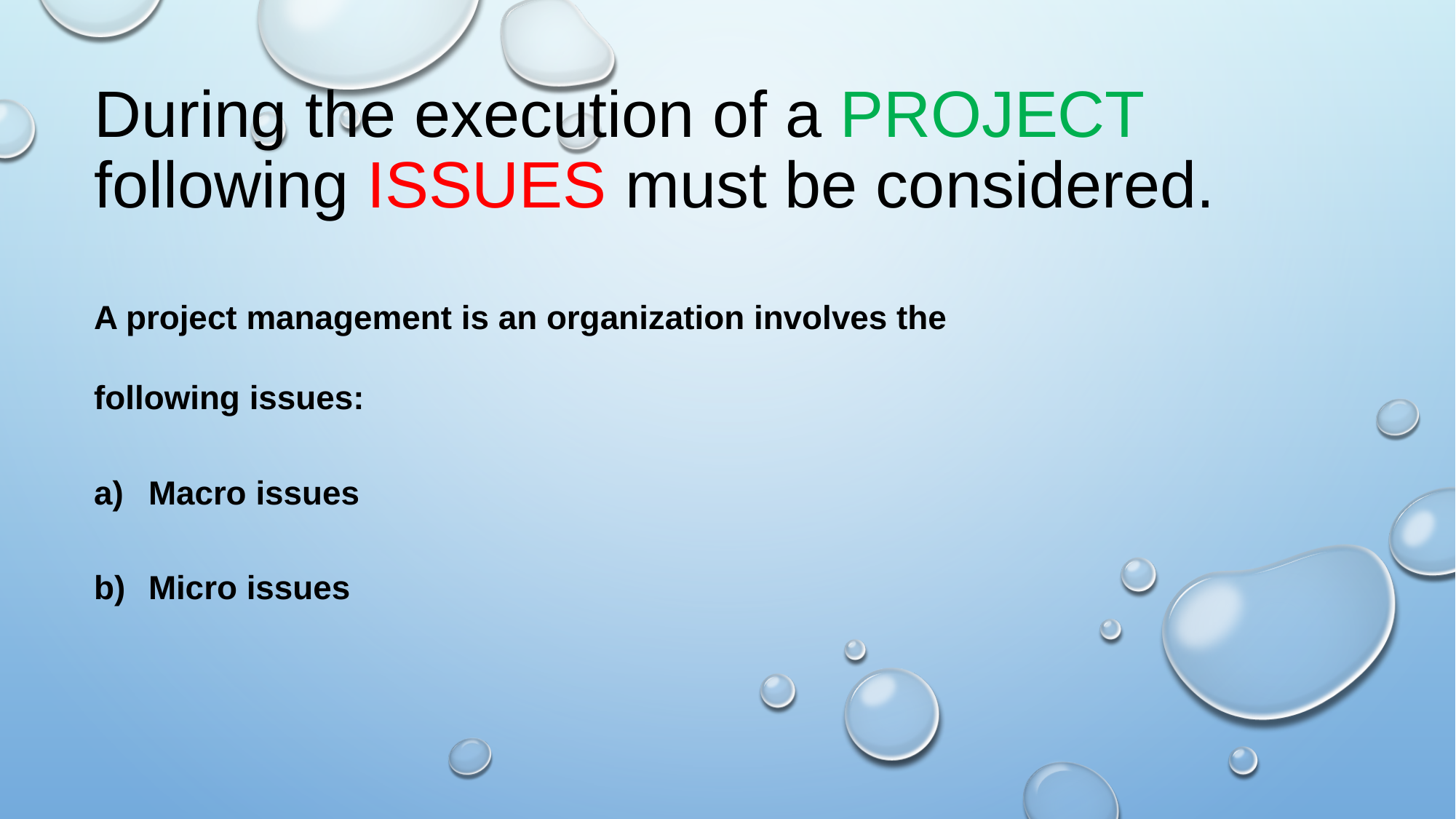

# During the execution of a PROJECT following ISSUES must be considered.
A project management is an organization involves the following issues:
Macro issues
Micro issues